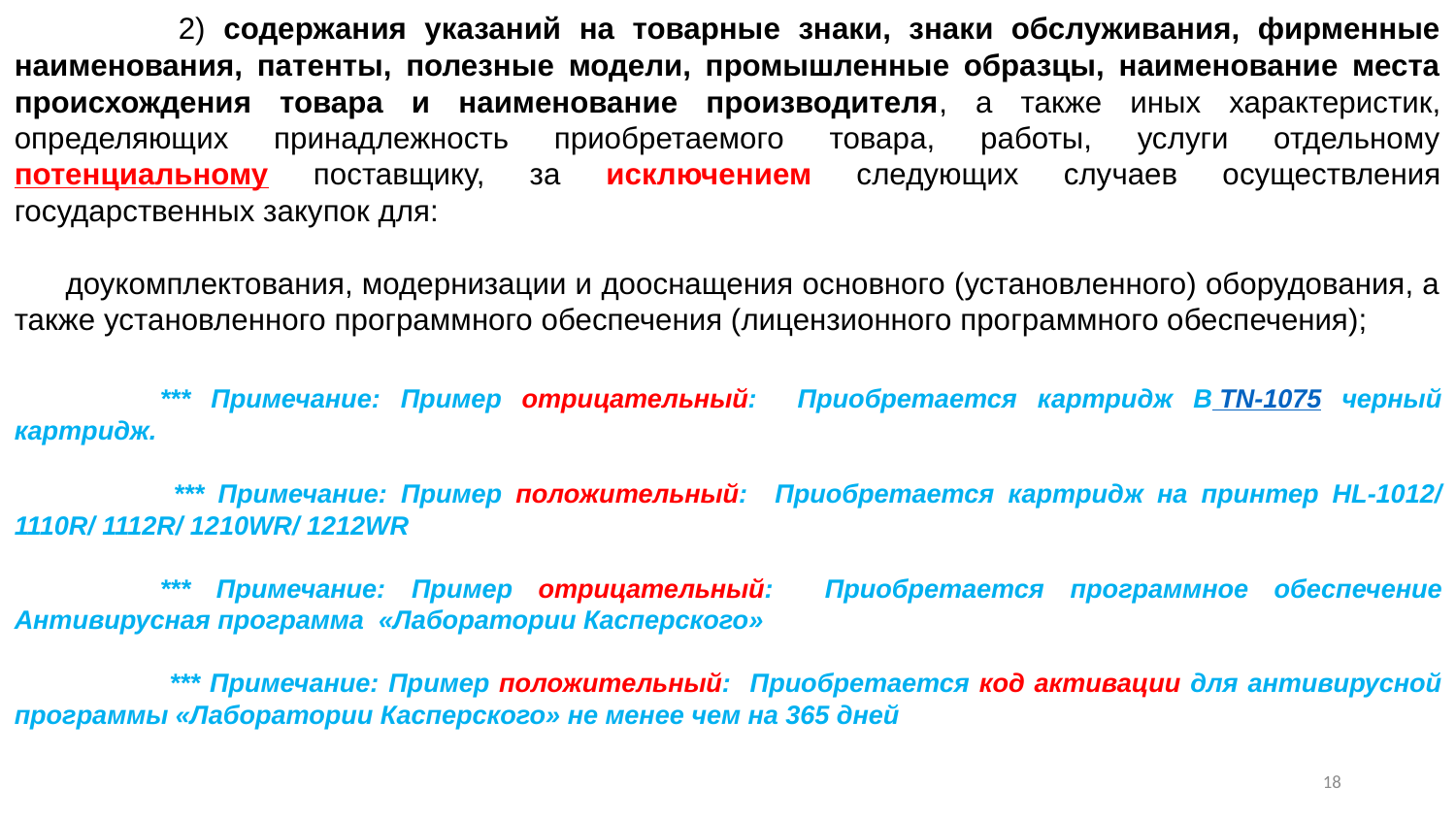

2) содержания указаний на товарные знаки, знаки обслуживания, фирменные наименования, патенты, полезные модели, промышленные образцы, наименование места происхождения товара и наименование производителя, а также иных характеристик, определяющих принадлежность приобретаемого товара, работы, услуги отдельному потенциальному поставщику, за исключением следующих случаев осуществления государственных закупок для:

      доукомплектования, модернизации и дооснащения основного (установленного) оборудования, а также установленного программного обеспечения (лицензионного программного обеспечения);

	*** Примечание: Пример отрицательный:  Приобретается картридж B TN-1075 черный картридж.

	 *** Примечание: Пример положительный:  Приобретается картридж на принтер HL-1012/ 1110R/ 1112R/ 1210WR/ 1212WR

	*** Примечание: Пример отрицательный:  Приобретается программное обеспечение Антивирусная программа  «Лаборатории Касперского»

	 *** Примечание: Пример положительный:  Приобретается код активации для антивирусной программы «Лаборатории Касперского» не менее чем на 365 дней

18